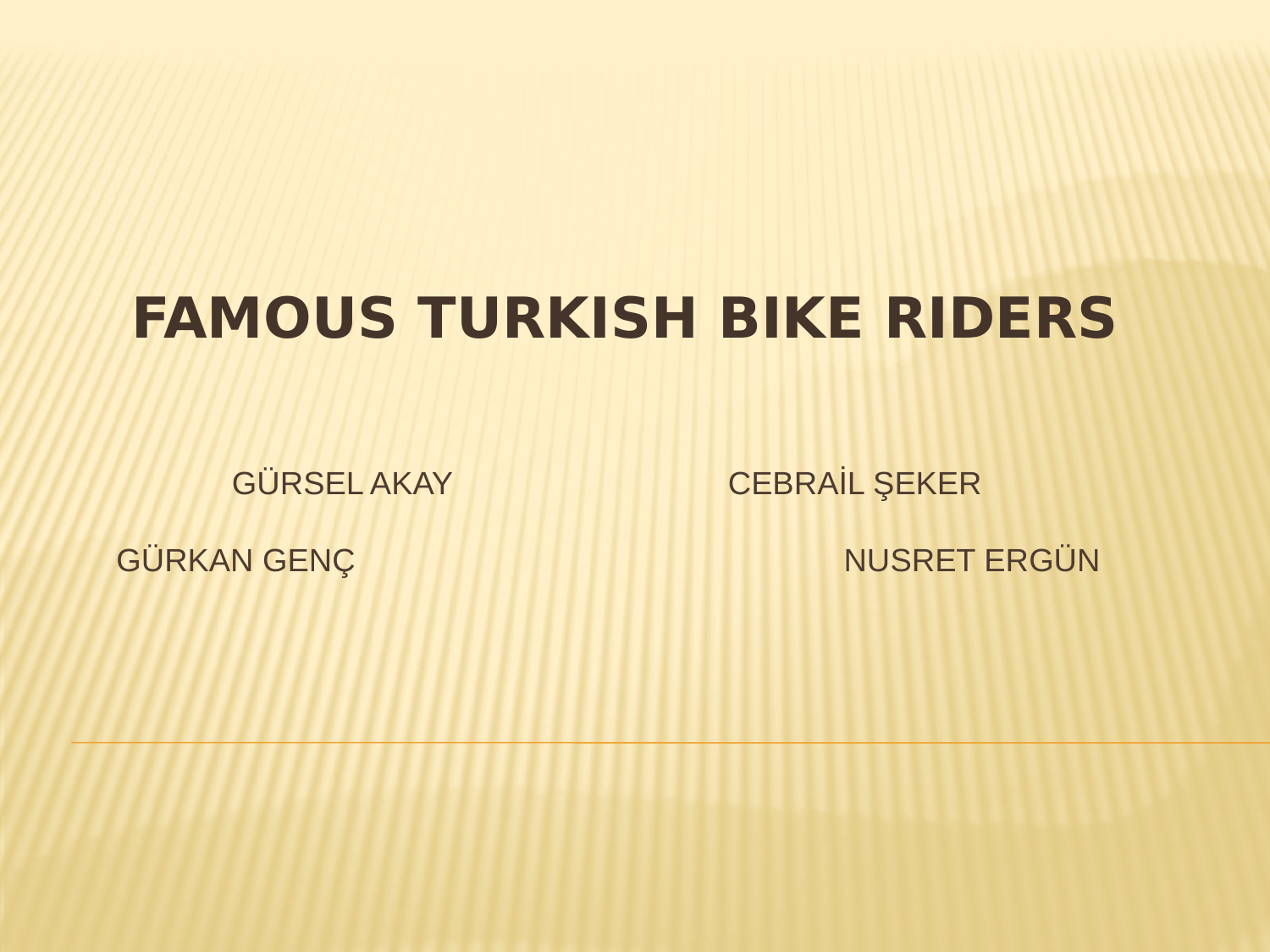

FAMOUS TURKISH BIKE RIDERS
# Gürsel Akay                               Cebraİl şeker Gürkan Genç                                                       Nusret Ergün